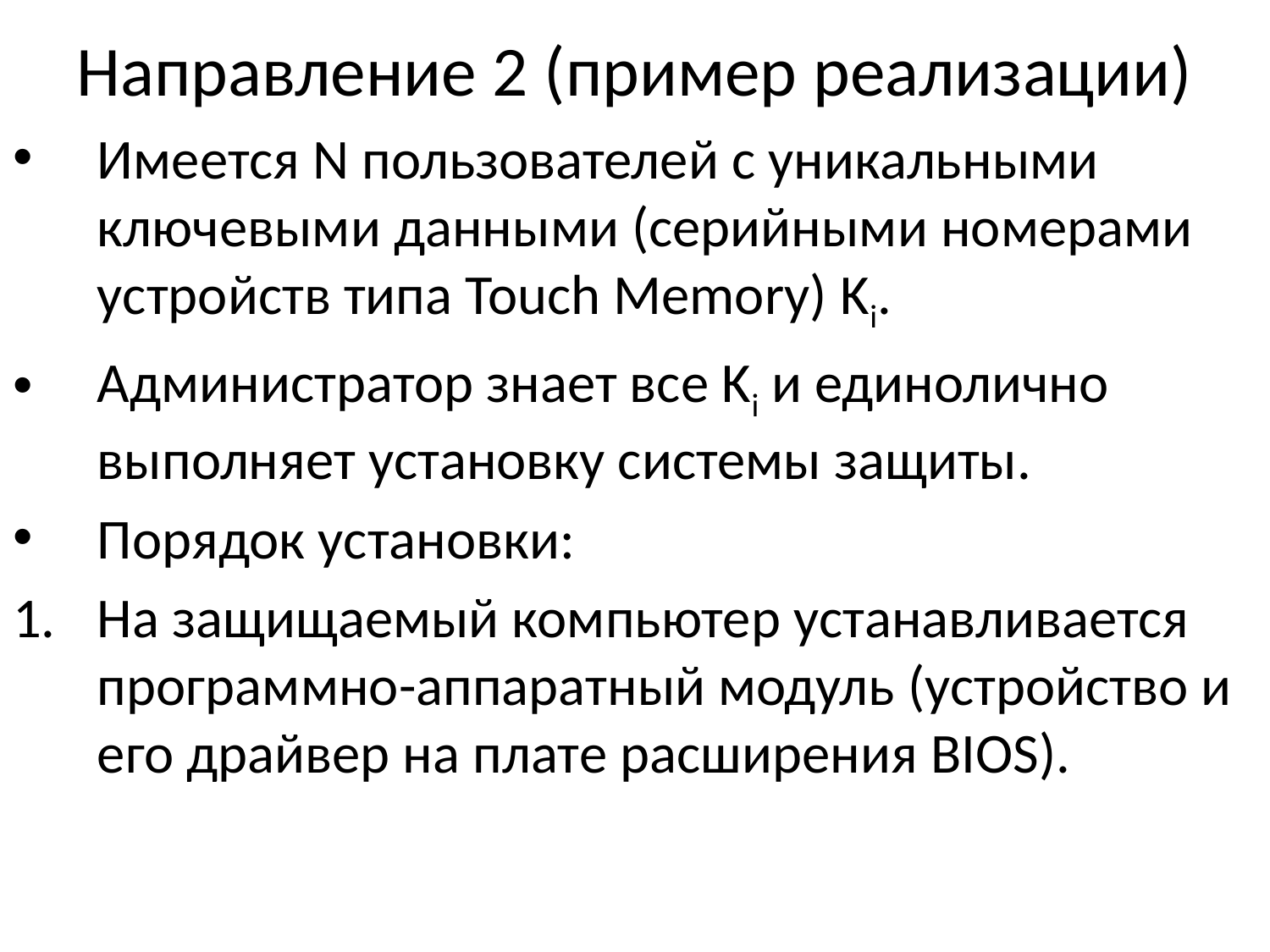

# Направление 2 (пример реализации)
Имеется N пользователей с уникальными ключевыми данными (серийными номерами устройств типа Touch Memory) Ki.
Администратор знает все Ki и единолично выполняет установку системы защиты.
Порядок установки:
На защищаемый компьютер устанавливается программно-аппаратный модуль (устройство и его драйвер на плате расширения BIOS).